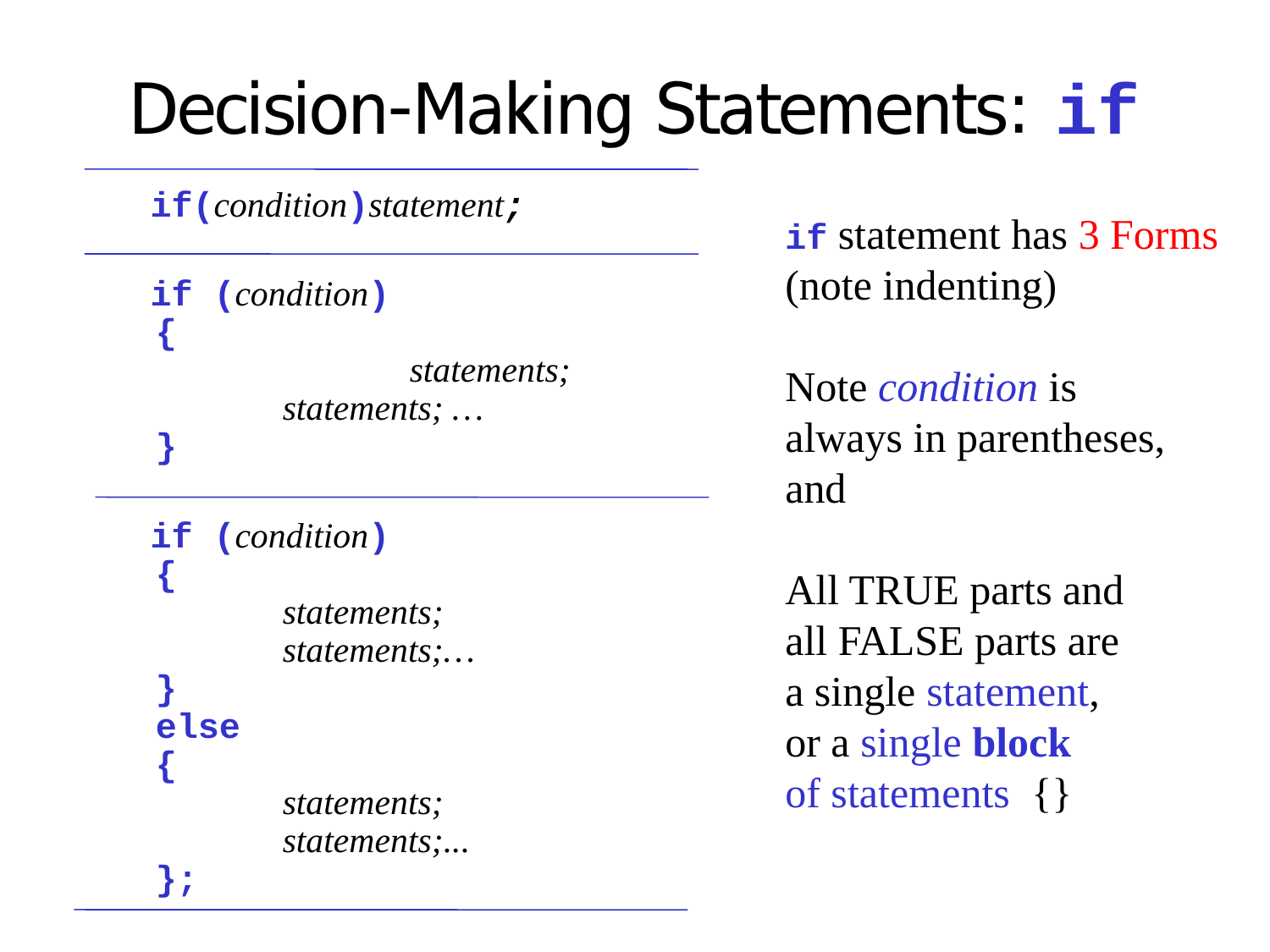

# Decision-Making Statements: if

  if(condition)statement;
  if (condition)
{					    	statements;
	statements; …
}

  if (condition)
{
	statements;
	statements;…
}
else
{
	statements;
	statements;...
};
if statement has 3 Forms
(note indenting)

Note condition is
always in parentheses, and

All TRUE parts and
all FALSE parts are
a single statement,
or a single block
of statements  {}